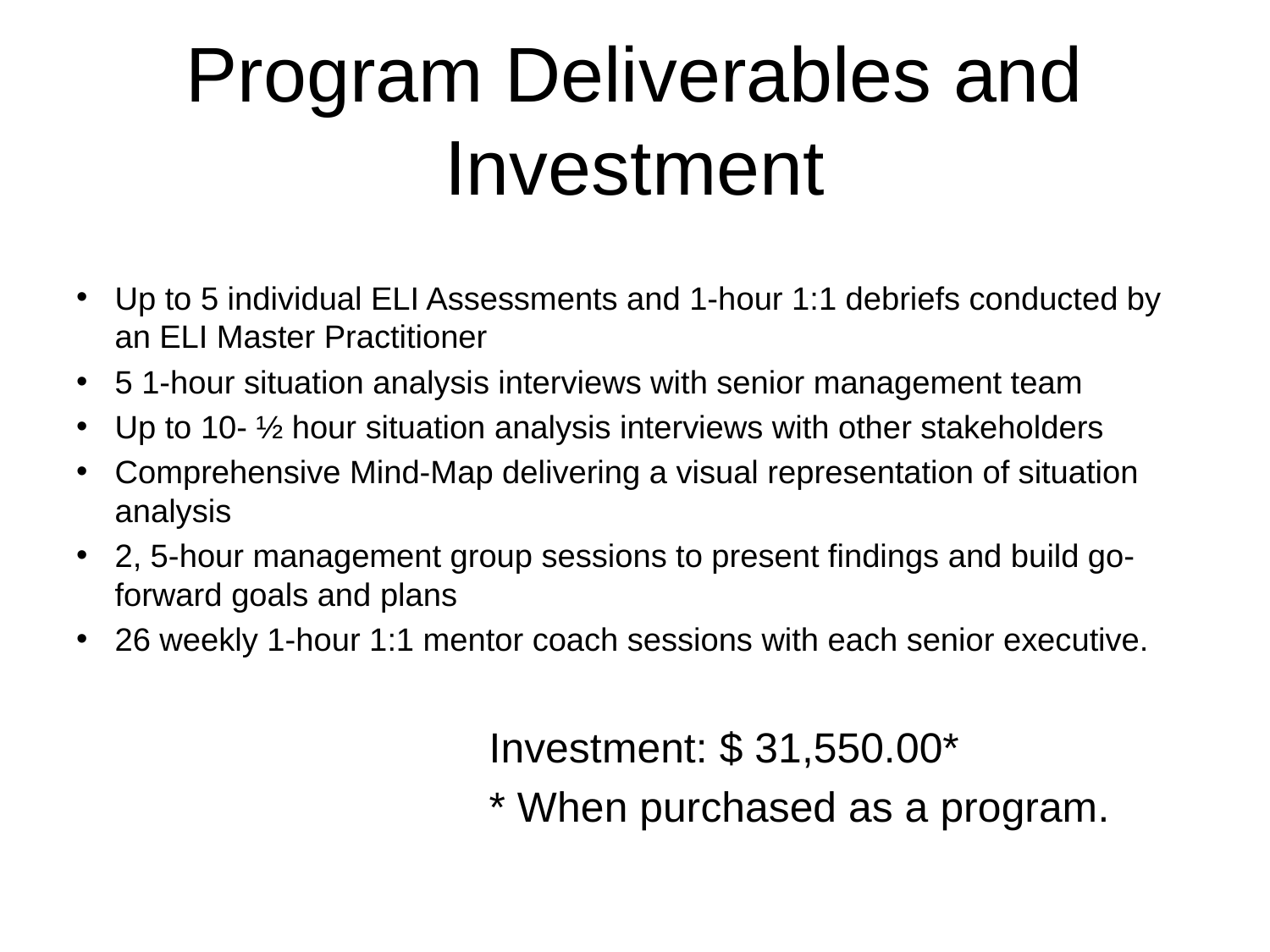

# Program Deliverables and Investment

Up to 5 individual ELI Assessments and 1-hour 1:1 debriefs conducted by an ELI Master Practitioner
5 1-hour situation analysis interviews with senior management team
Up to 10- ½ hour situation analysis interviews with other stakeholders
Comprehensive Mind-Map delivering a visual representation of situation analysis
2, 5-hour management group sessions to present findings and build go-forward goals and plans
26 weekly 1-hour 1:1 mentor coach sessions with each senior executive.

Investment: $ 31,550.00*
* When purchased as a program.